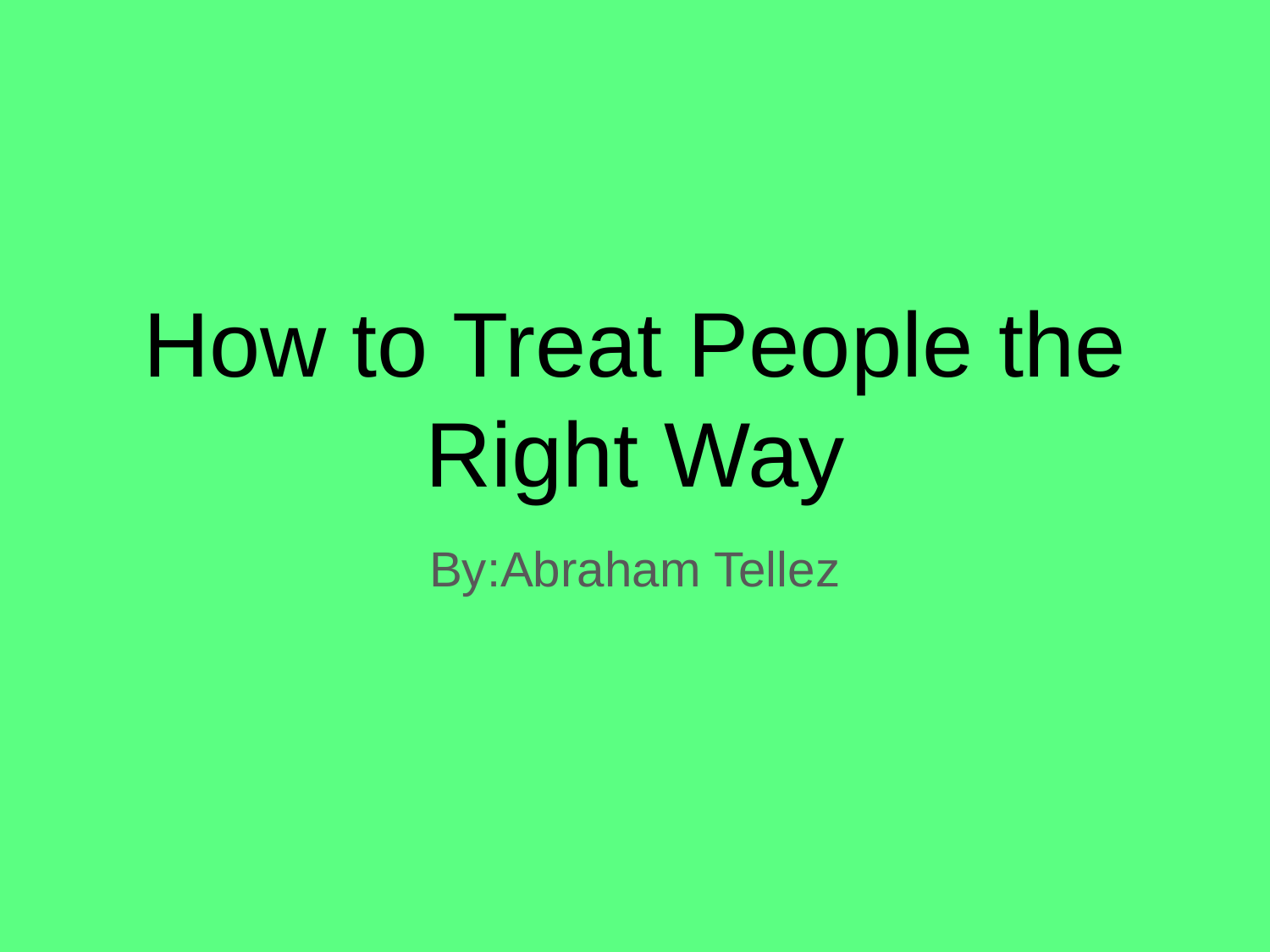

# How to Treat People the Right Way
By:Abraham Tellez